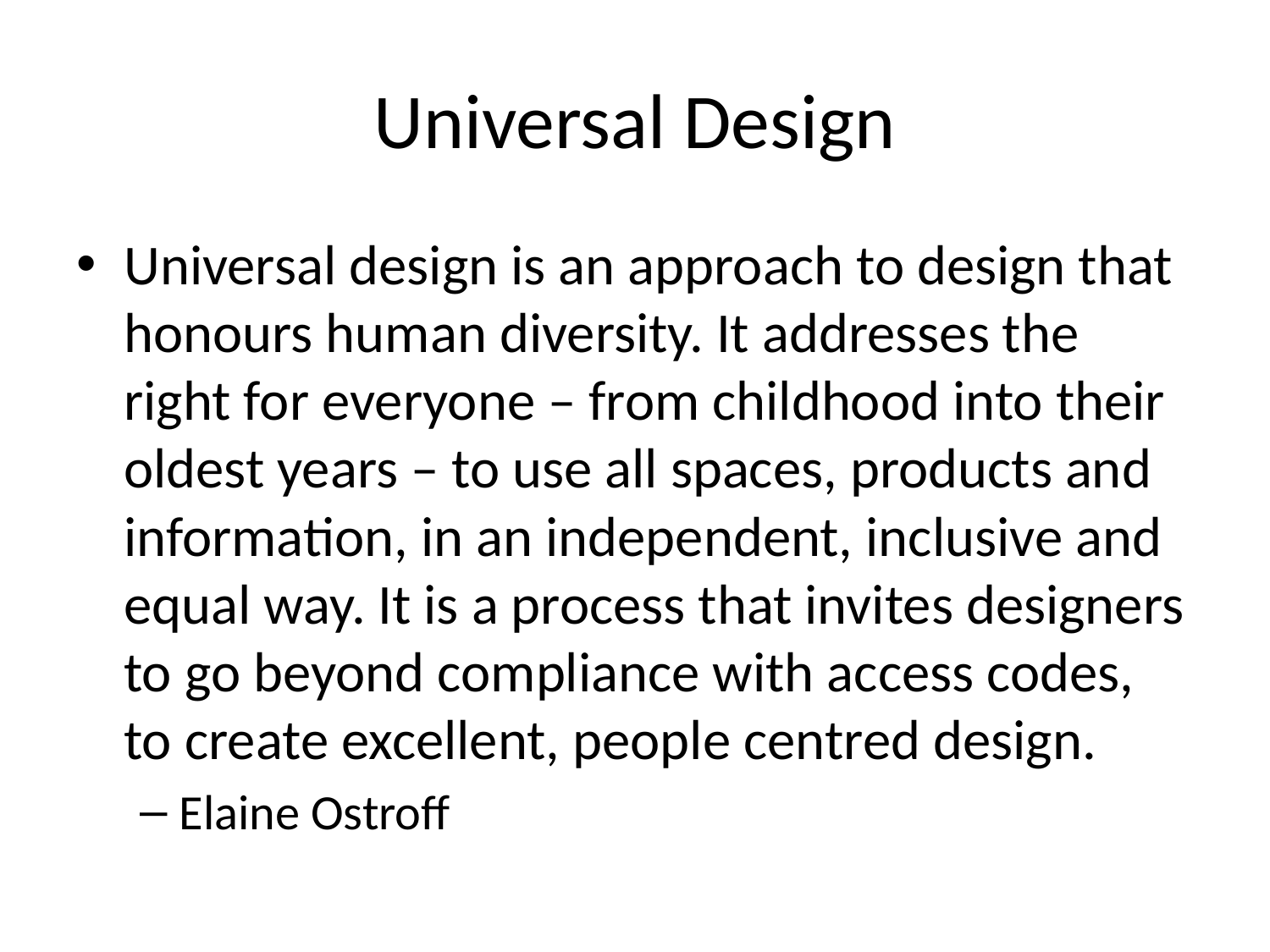

# Universal Design
Universal design is an approach to design that honours human diversity. It addresses the right for everyone – from childhood into their oldest years – to use all spaces, products and information, in an independent, inclusive and equal way. It is a process that invites designers to go beyond compliance with access codes, to create excellent, people centred design.
Elaine Ostroff